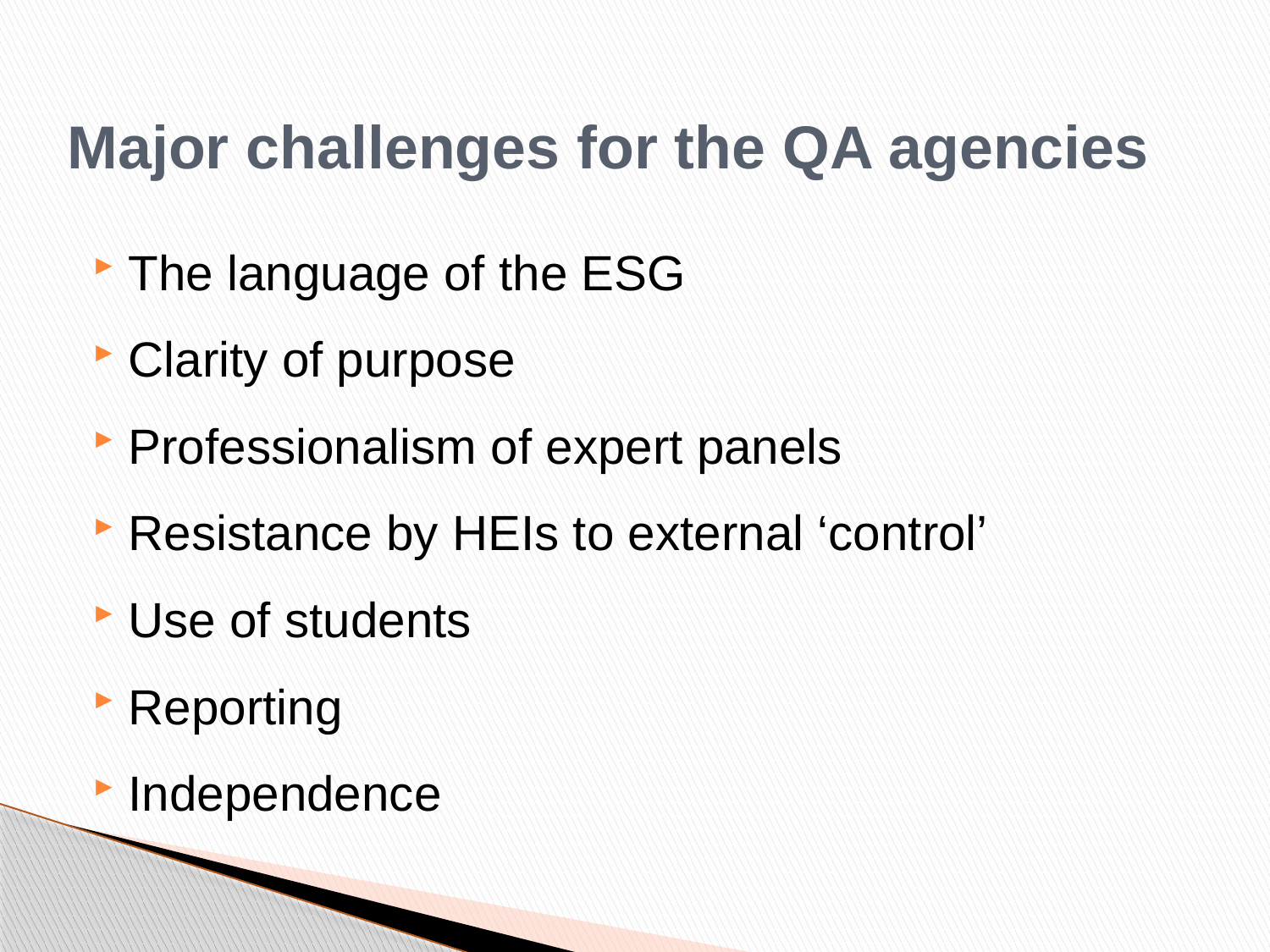

# Major challenges for the QA agencies
The language of the ESG

Clarity of purpose

Professionalism of expert panels

Resistance by HEIs to external ‘control’

Use of students

Reporting

Independence